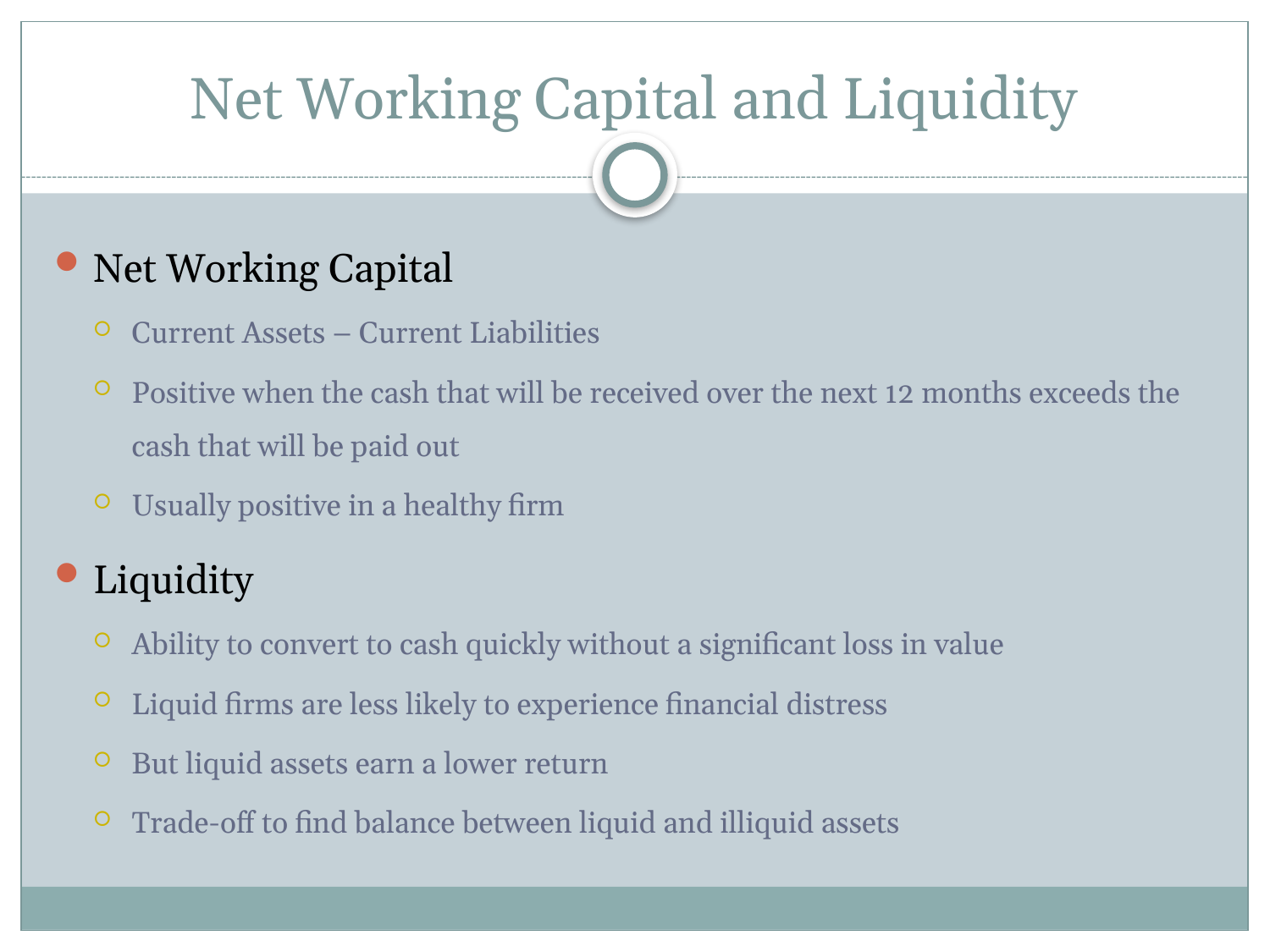

# Net Working Capital and Liquidity
Net Working Capital
Current Assets – Current Liabilities
Positive when the cash that will be received over the next 12 months exceeds the cash that will be paid out
Usually positive in a healthy firm
Liquidity
Ability to convert to cash quickly without a significant loss in value
Liquid firms are less likely to experience financial distress
But liquid assets earn a lower return
Trade-off to find balance between liquid and illiquid assets